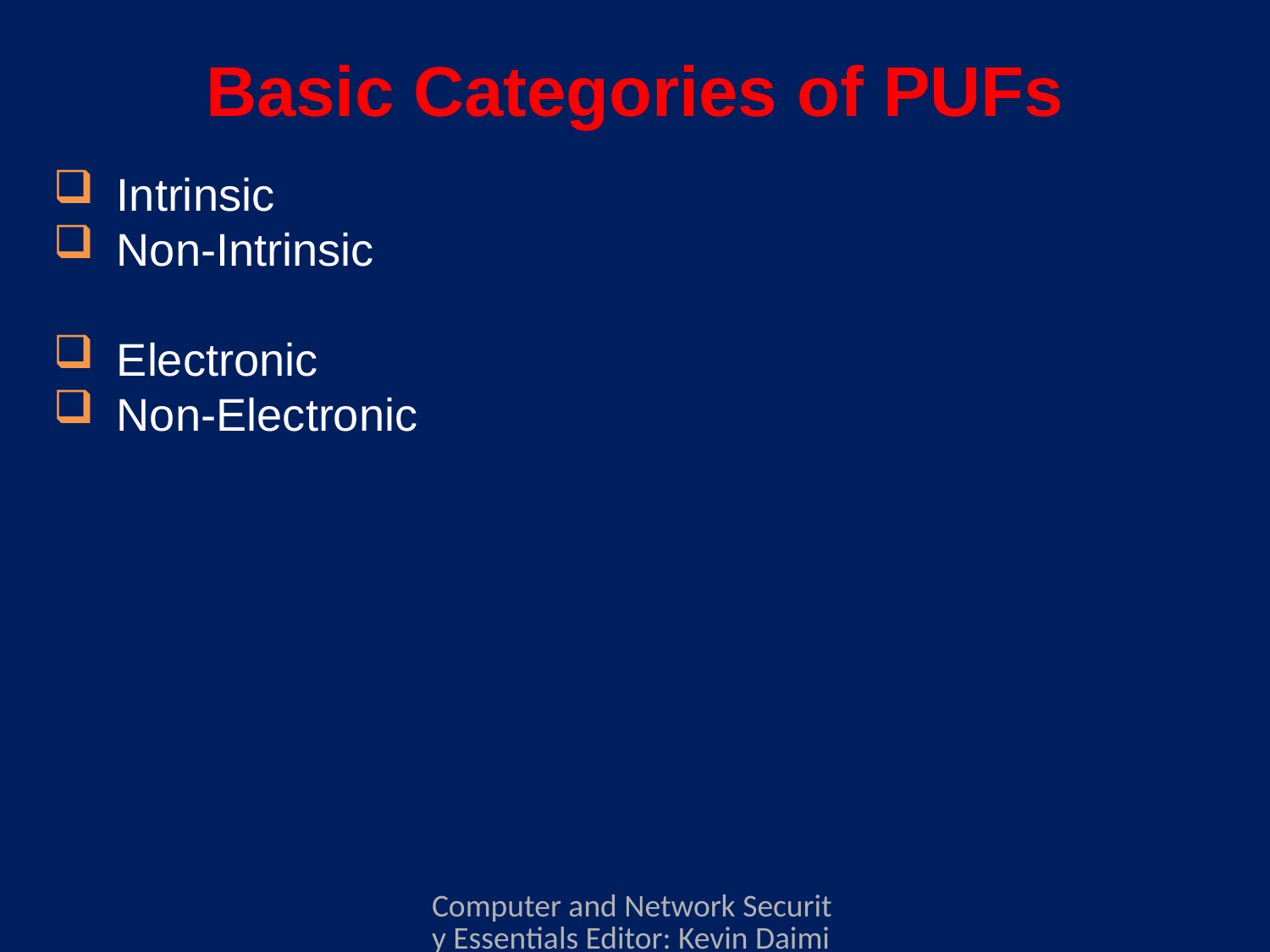

# Basic Categories of PUFs
Intrinsic
Non-Intrinsic

Electronic
Non-Electronic

Computer and Network Security Essentials Editor: Kevin Daimi Associate Editors: Guillermo Francia, Levent Ertaul, Luis H. Encinas, Eman El-Sheikh Published by Springer